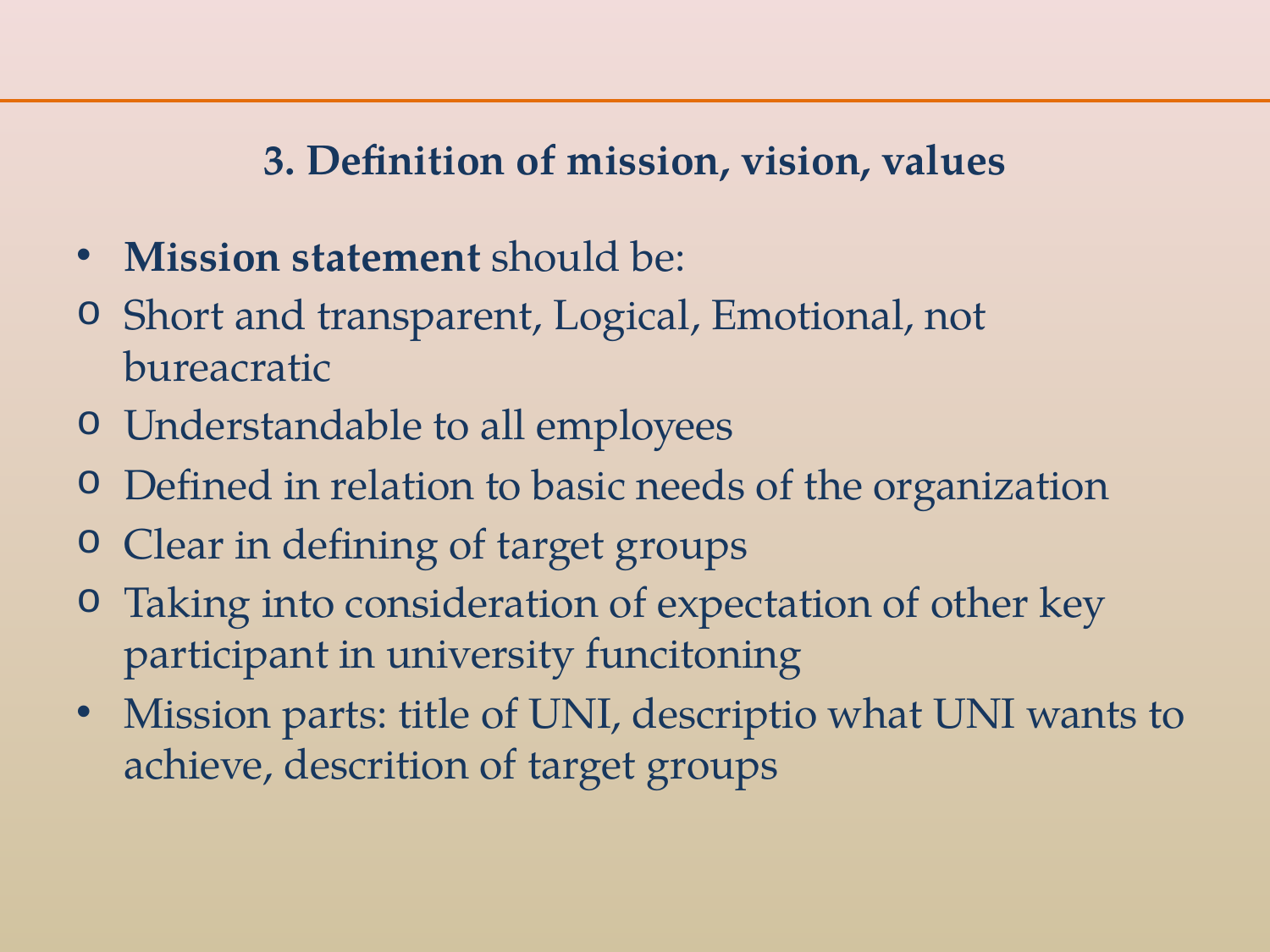

# 3. Definition of mission, vision, values
Mission statement should be:
Short and transparent, Logical, Emotional, not bureacratic
Understandable to all employees
Defined in relation to basic needs of the organization
Clear in defining of target groups
Taking into consideration of expectation of other key participant in university funcitoning
Mission parts: title of UNI, descriptio what UNI wants to achieve, descrition of target groups